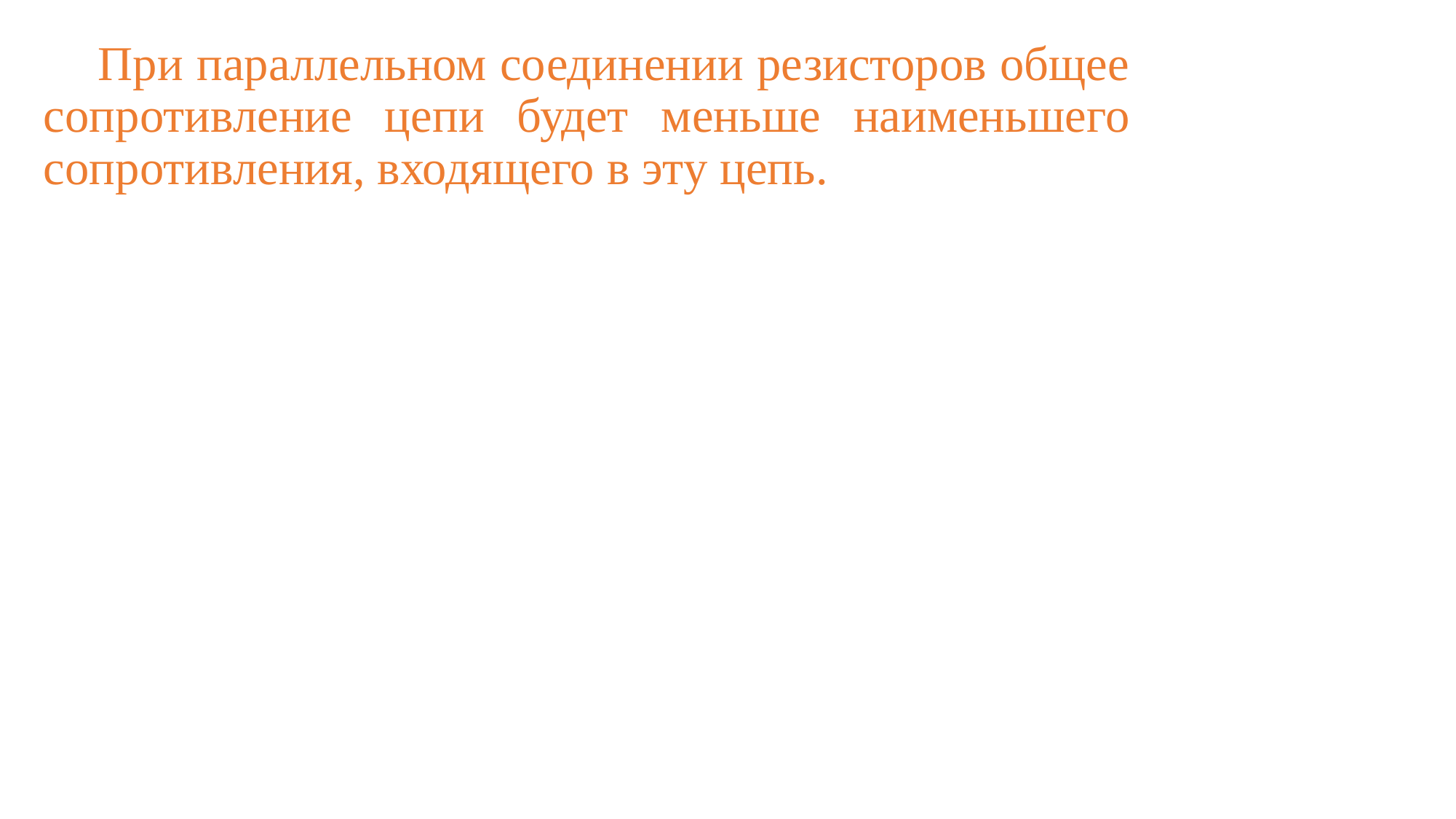

При параллельном соединении резисторов общее сопротивление цепи будет меньше наименьшего сопротивления, входящего в эту цепь.